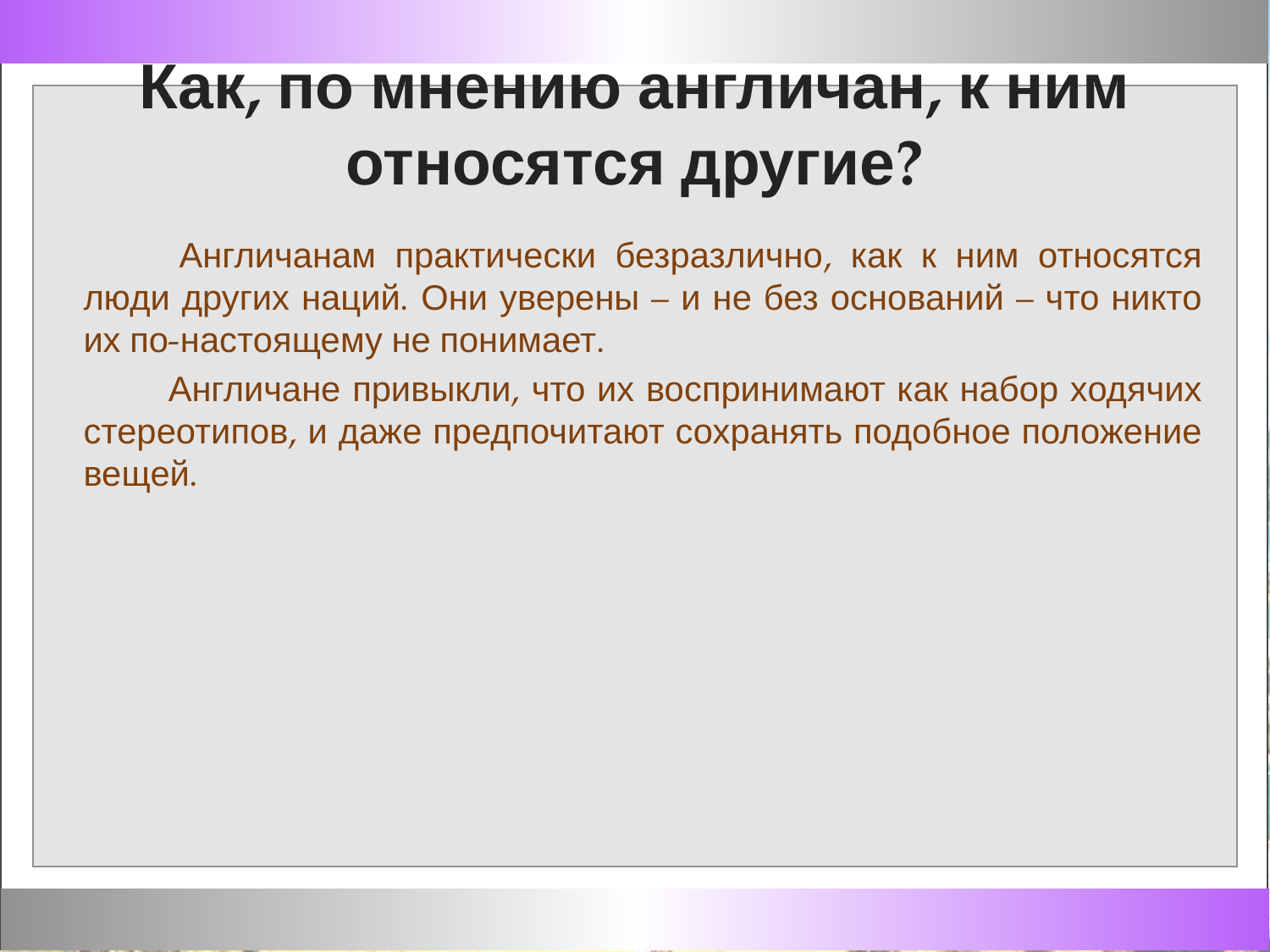

# Как, по мнению англичан, к ним относятся другие?
   Англичанам практически безразлично, как к ним относятся люди других наций. Они уверены – и не без оснований – что никто их по-настоящему не понимает.
    Англичане привыкли, что их воспринимают как набор ходячих стереотипов, и даже предпочитают сохранять подобное положение вещей.